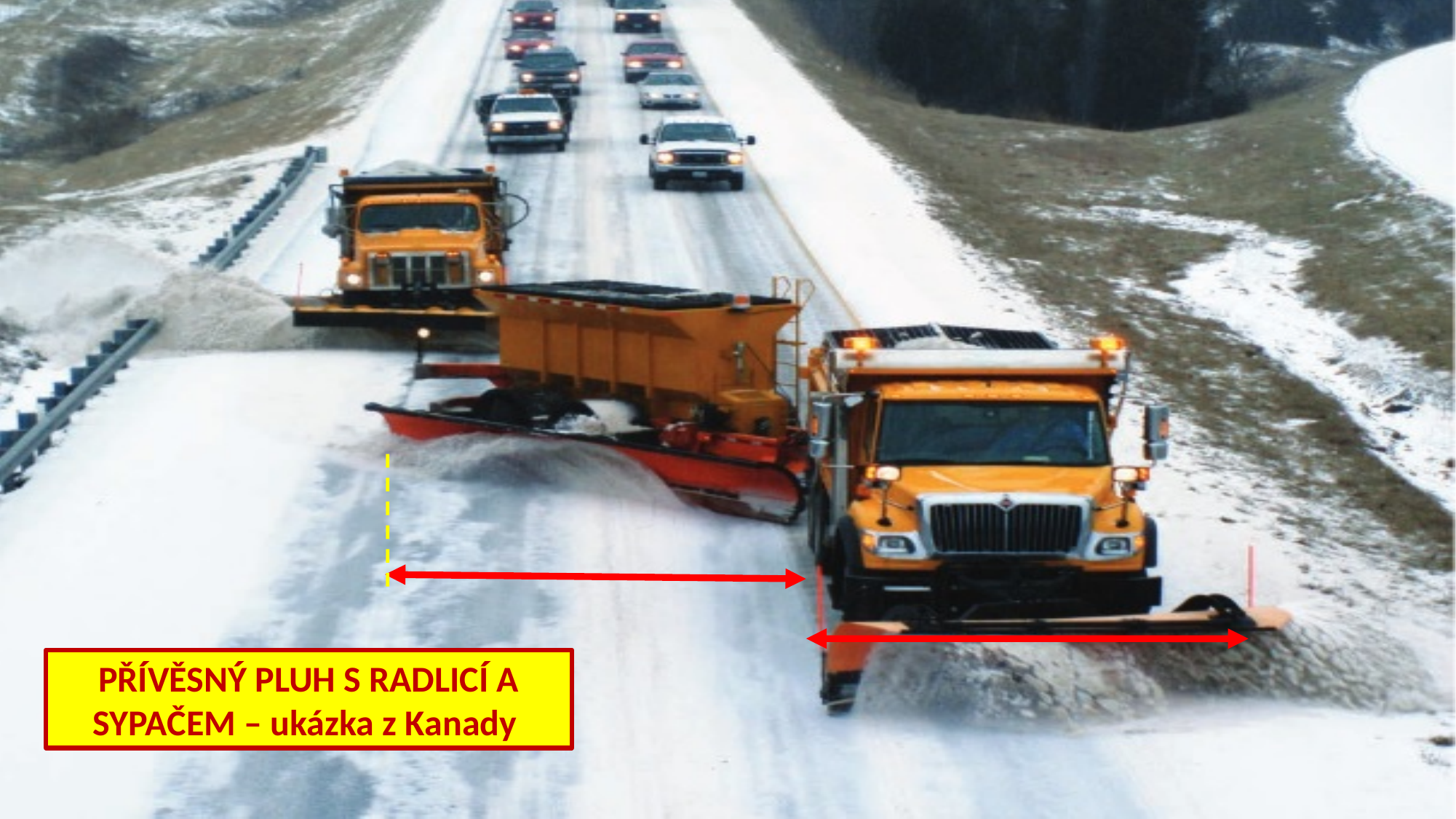

PŘÍVĚSNÝ PLUH S RADLICÍ A SYPAČEM – ukázka z Kanady